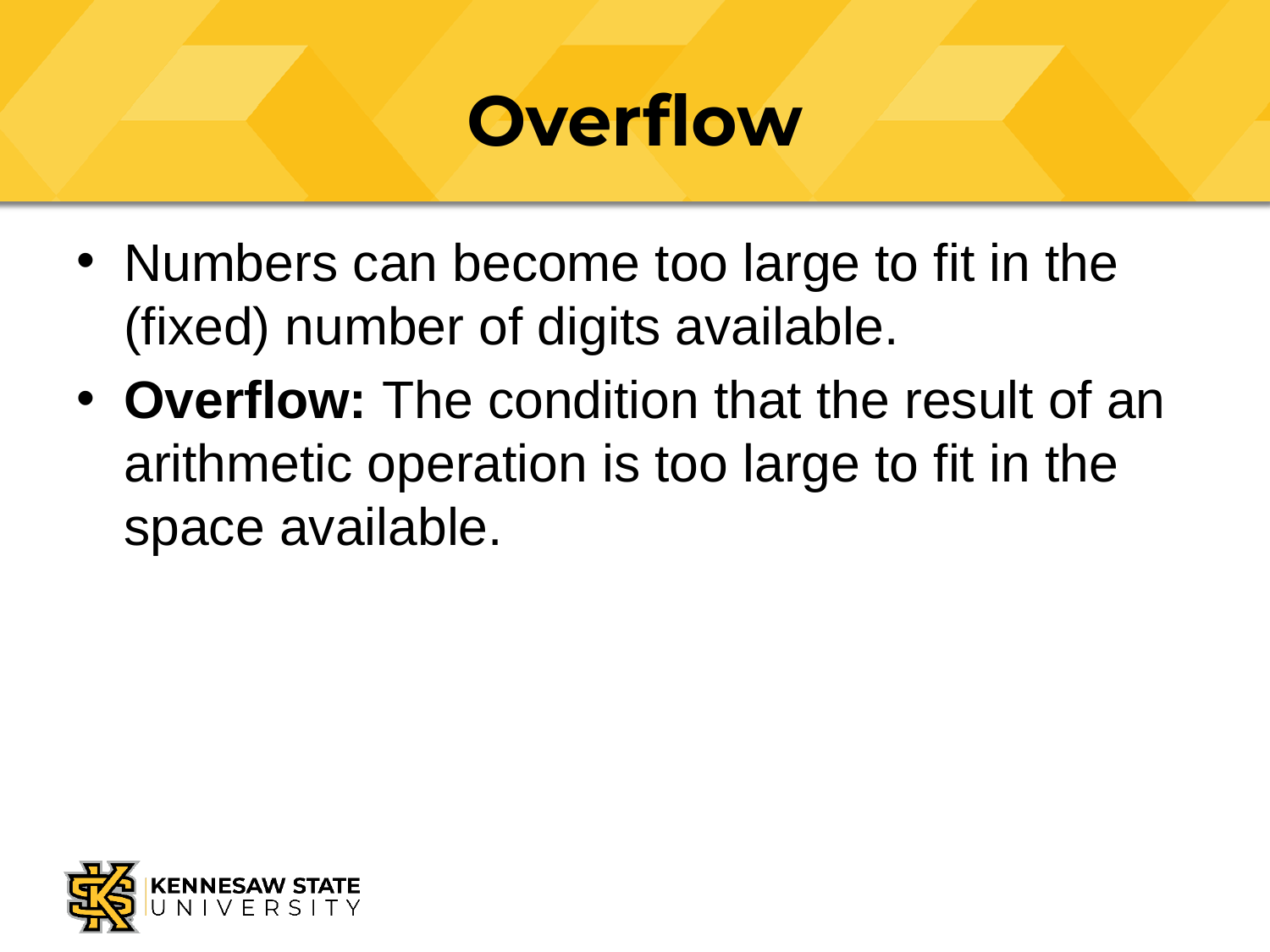

# Overflow
Numbers can become too large to fit in the (fixed) number of digits available.
Overflow: The condition that the result of an arithmetic operation is too large to fit in the space available.